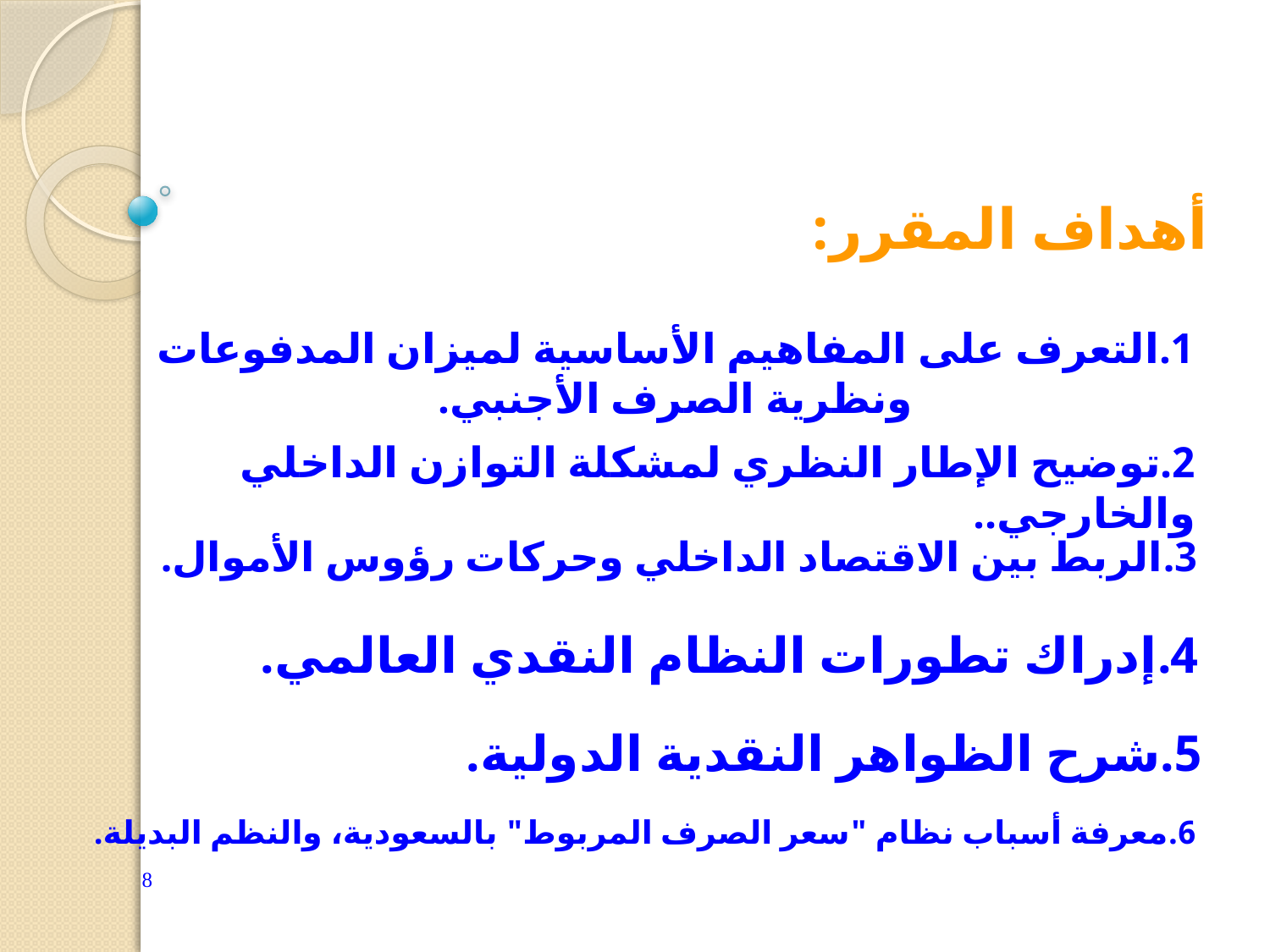

أهداف المقرر:
1.	التعرف على المفاهيم الأساسية لميزان المدفوعات ونظرية الصرف الأجنبي.

2.	توضيح الإطار النظري لمشكلة التوازن الداخلي والخارجي..
3.	الربط بين الاقتصاد الداخلي وحركات رؤوس الأموال.
4.	إدراك تطورات النظام النقدي العالمي.
5.	شرح الظواهر النقدية الدولية.
6.	معرفة أسباب نظام "سعر الصرف المربوط" بالسعودية، والنظم البديلة.
8